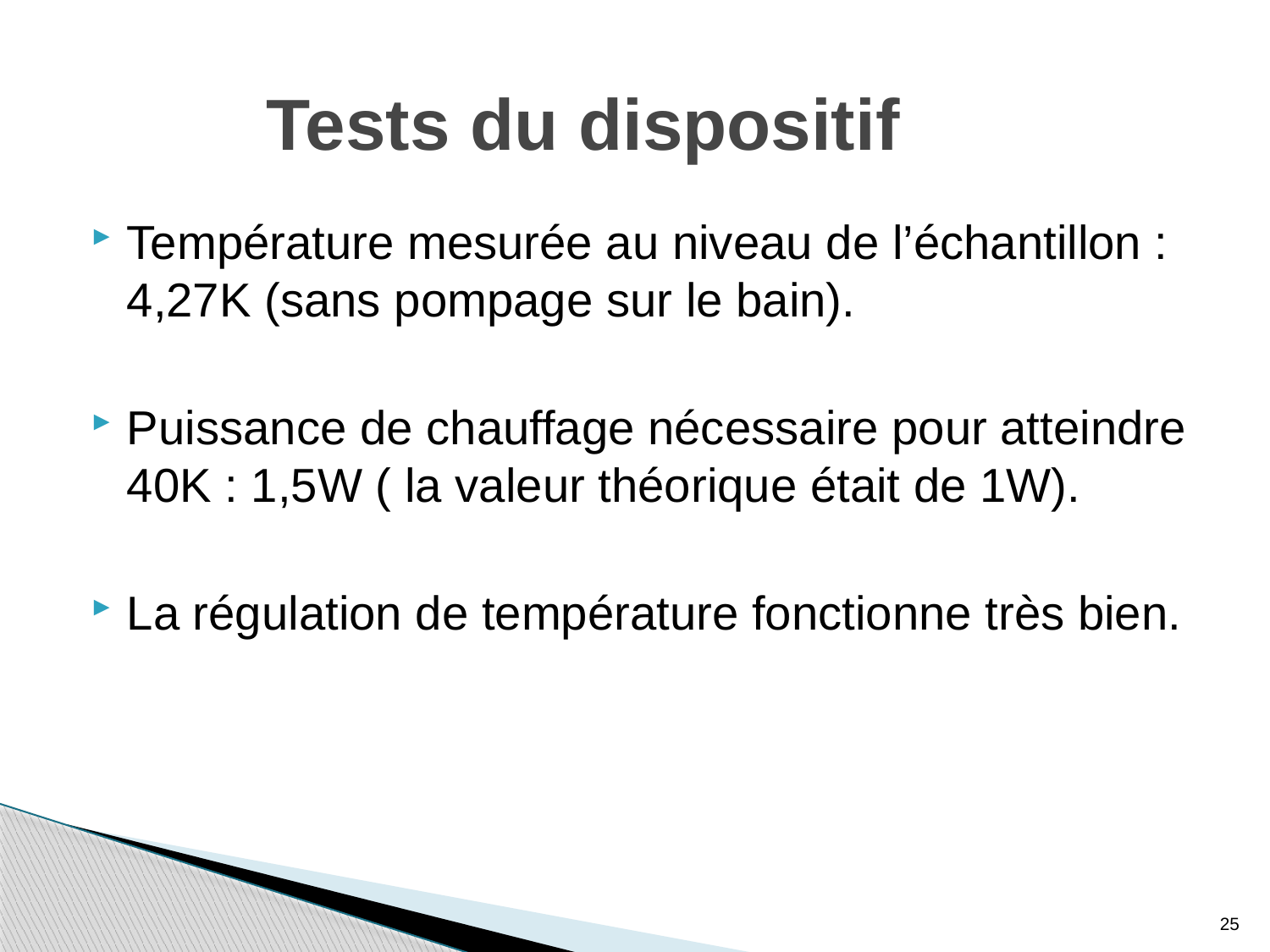

# Tests du dispositif
Température mesurée au niveau de l’échantillon : 4,27K (sans pompage sur le bain).

Puissance de chauffage nécessaire pour atteindre 40K : 1,5W ( la valeur théorique était de 1W).

La régulation de température fonctionne très bien.
25